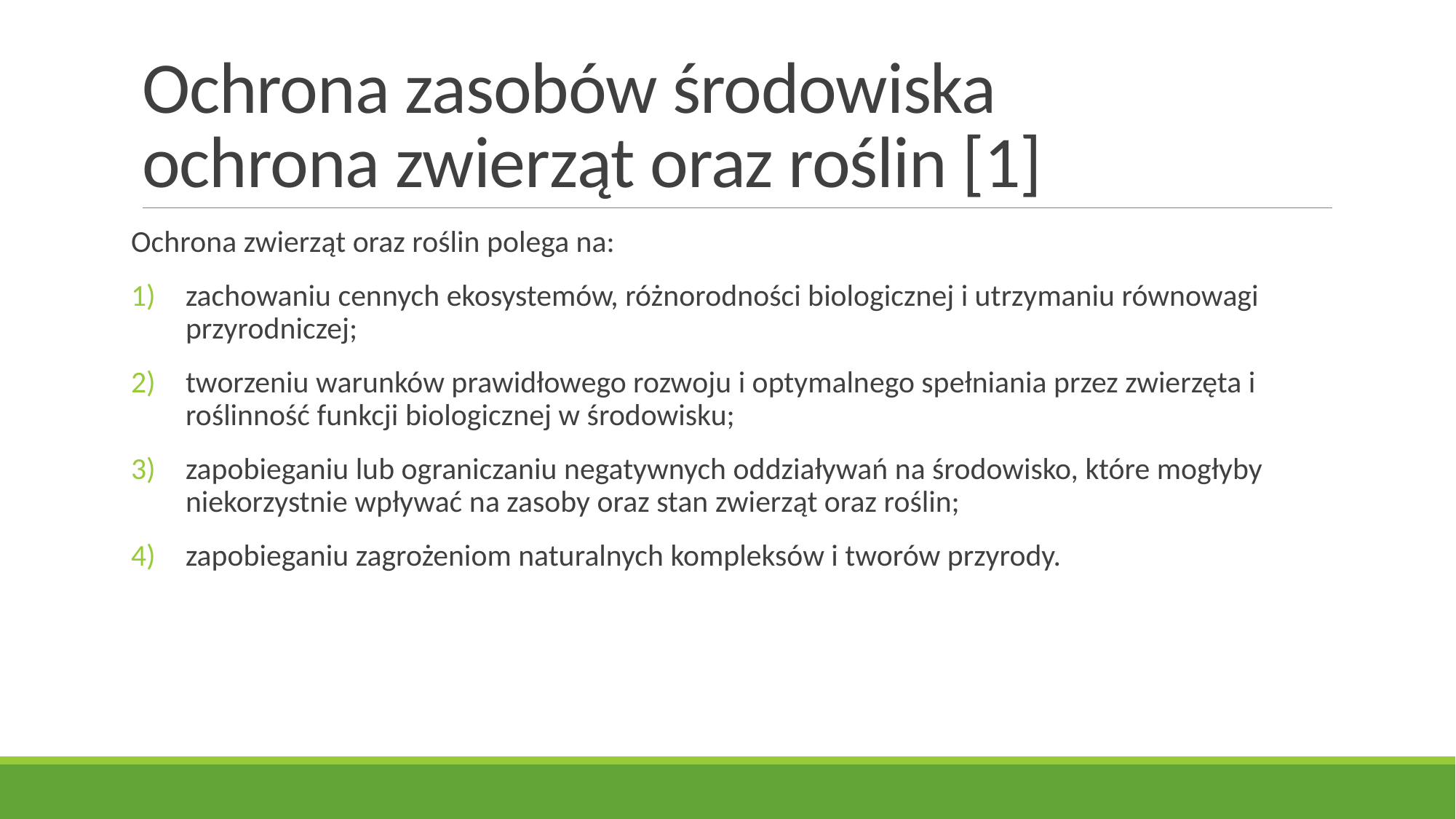

# Ochrona zasobów środowiska ochrona zwierząt oraz roślin [1]
Ochrona zwierząt oraz roślin polega na:
zachowaniu cennych ekosystemów, różnorodności biologicznej i utrzymaniu równowagi przyrodniczej;
tworzeniu warunków prawidłowego rozwoju i optymalnego spełniania przez zwierzęta i roślinność funkcji biologicznej w środowisku;
zapobieganiu lub ograniczaniu negatywnych oddziaływań na środowisko, które mogłyby niekorzystnie wpływać na zasoby oraz stan zwierząt oraz roślin;
zapobieganiu zagrożeniom naturalnych kompleksów i tworów przyrody.